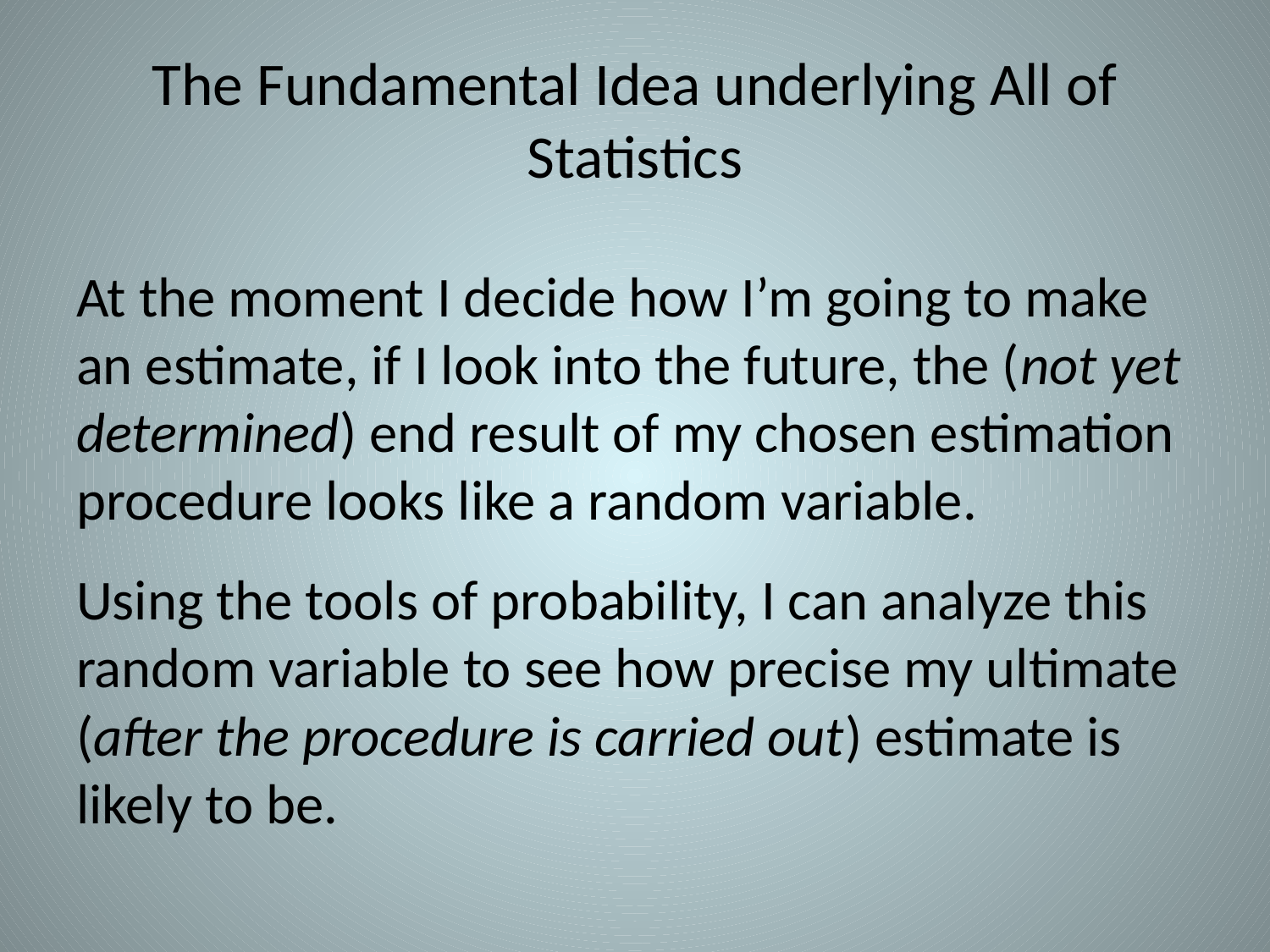

# The Fundamental Idea underlying All of Statistics
At the moment I decide how I’m going to make an estimate, if I look into the future, the (not yet determined) end result of my chosen estimation procedure looks like a random variable.
Using the tools of probability, I can analyze this random variable to see how precise my ultimate (after the procedure is carried out) estimate is likely to be.